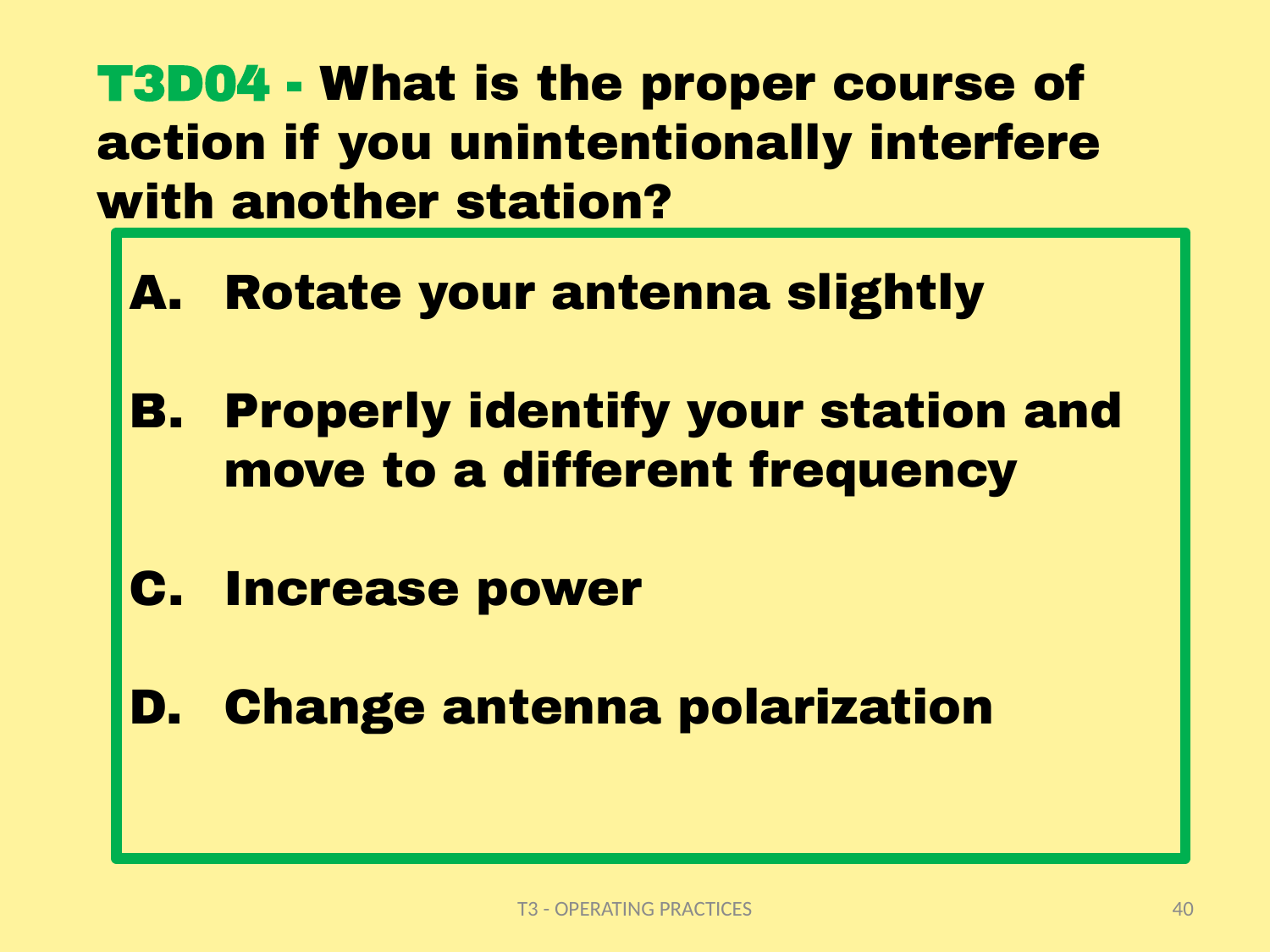

# T3D04 - What is the proper course of action if you unintentionally interfere with another station?

Rotate your antenna slightly

Properly identify your station and move to a different frequency

Increase power

Change antenna polarization

T3 - OPERATING PRACTICES
40